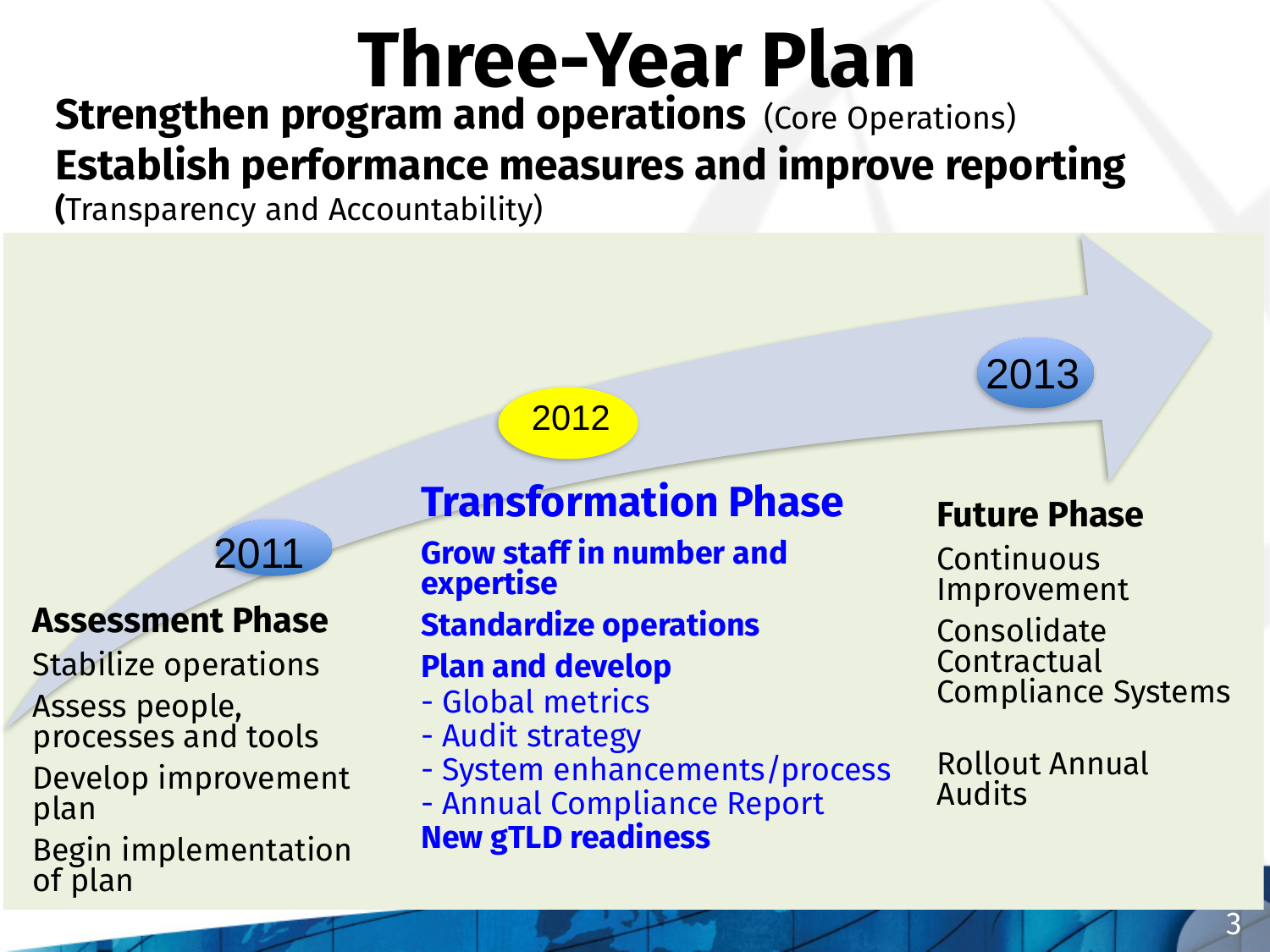

Three-Year Plan
# Strengthen program and operations  (Core Operations) Establish performance measures and improve reporting (Transparency and Accountability)
Assessment Phase
Stabilize operations
Assess people,
processes and tools
Develop improvement plan
Begin implementation of plan
Transformation Phase
Grow staff in number and expertise
Standardize operations
Plan and develop
- Global metrics
- Audit strategy
- System enhancements/process
- Annual Compliance Report
New gTLD readiness
Future Phase
Continuous Improvement
Consolidate Contractual Compliance Systems
Rollout Annual Audits
2013
2012
2011
3